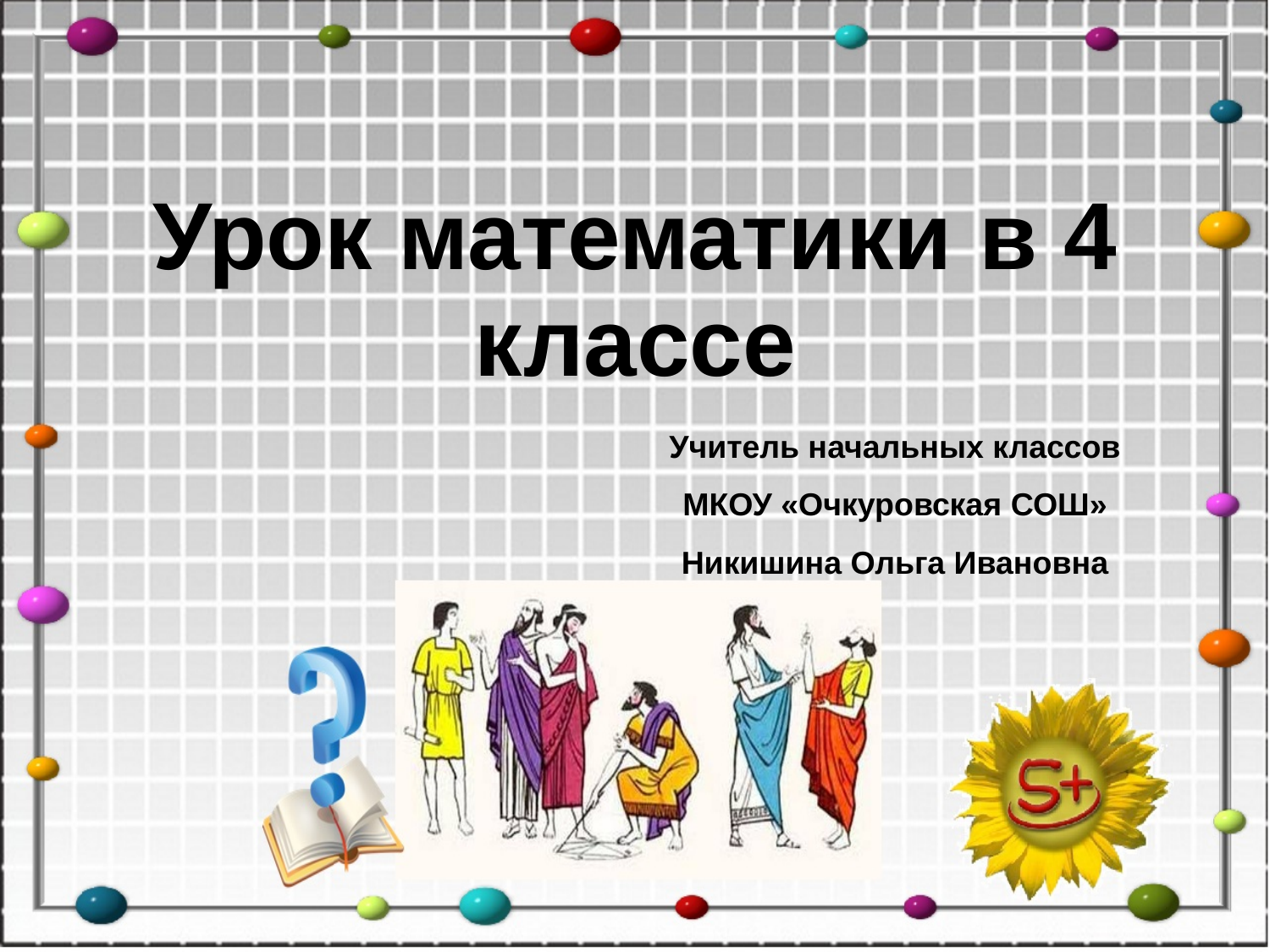

# Урок математики в 4 классе
Учитель начальных классов
МКОУ «Очкуровская СОШ»
Никишина Ольга Ивановна